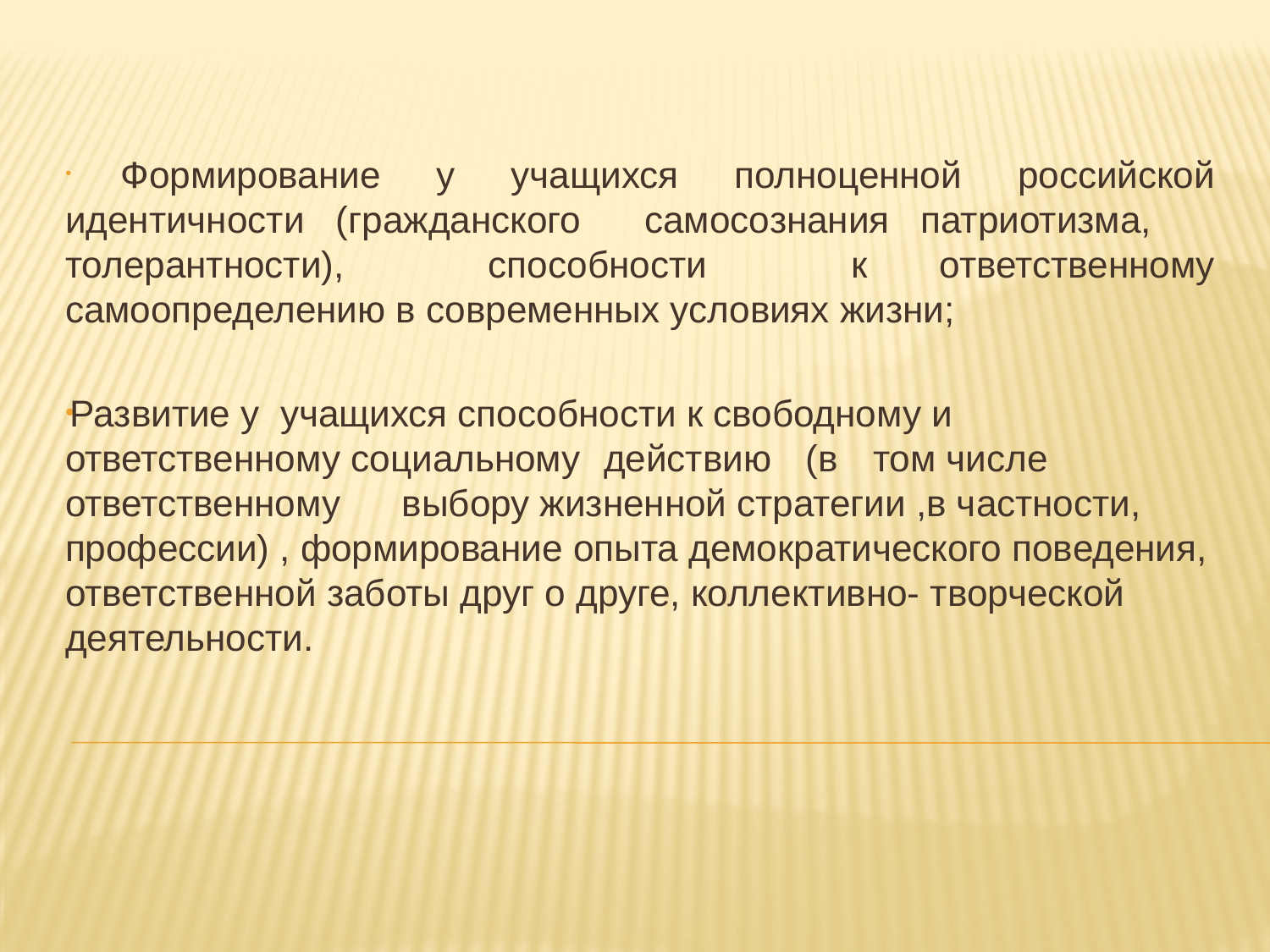

Формирование у учащихся полноценной российской идентичности (гражданского  самосознания патриотизма,   толерантности),  способности  к ответственному самоопределению в современных условиях жизни;

Развитие у  учащихся способности к свободному и ответственному социальному	действию 	(в	том числе ответственному 	выбору жизненной стратегии ,в частности, профессии) , формирование опыта демократического поведения, ответственной заботы друг о друге, коллективно- творческой  деятельности.

#